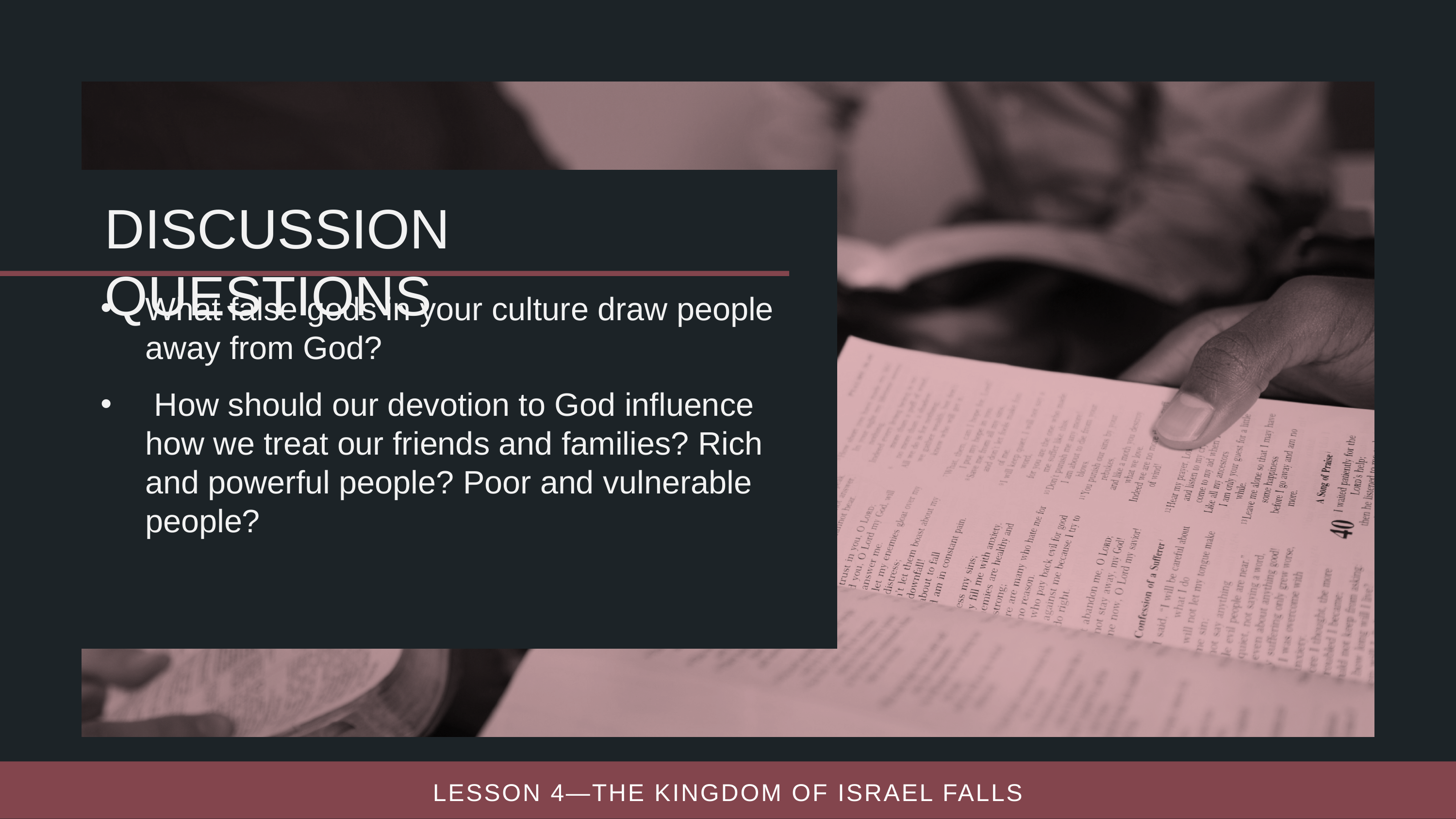

What false gods in your culture draw people away from God?
 How should our devotion to God influence how we treat our friends and families? Rich and powerful people? Poor and vulnerable people?